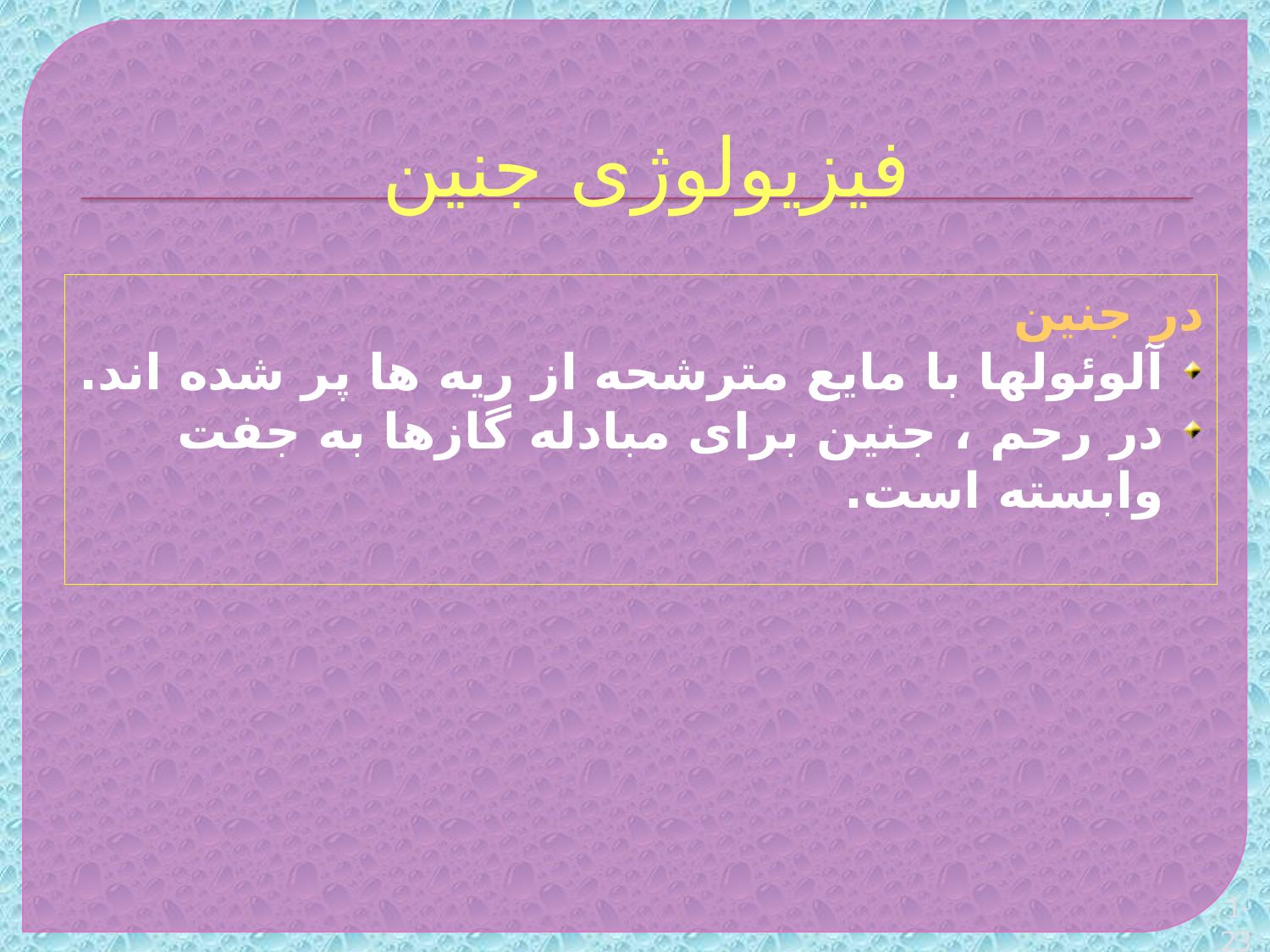

# فیزیولوژی جنین
در جنین
آلوئولها با مایع مترشحه از ریه ها پر شده اند.
در رحم ، جنین برای مبادله گازها به جفت وابسته است.
1-23